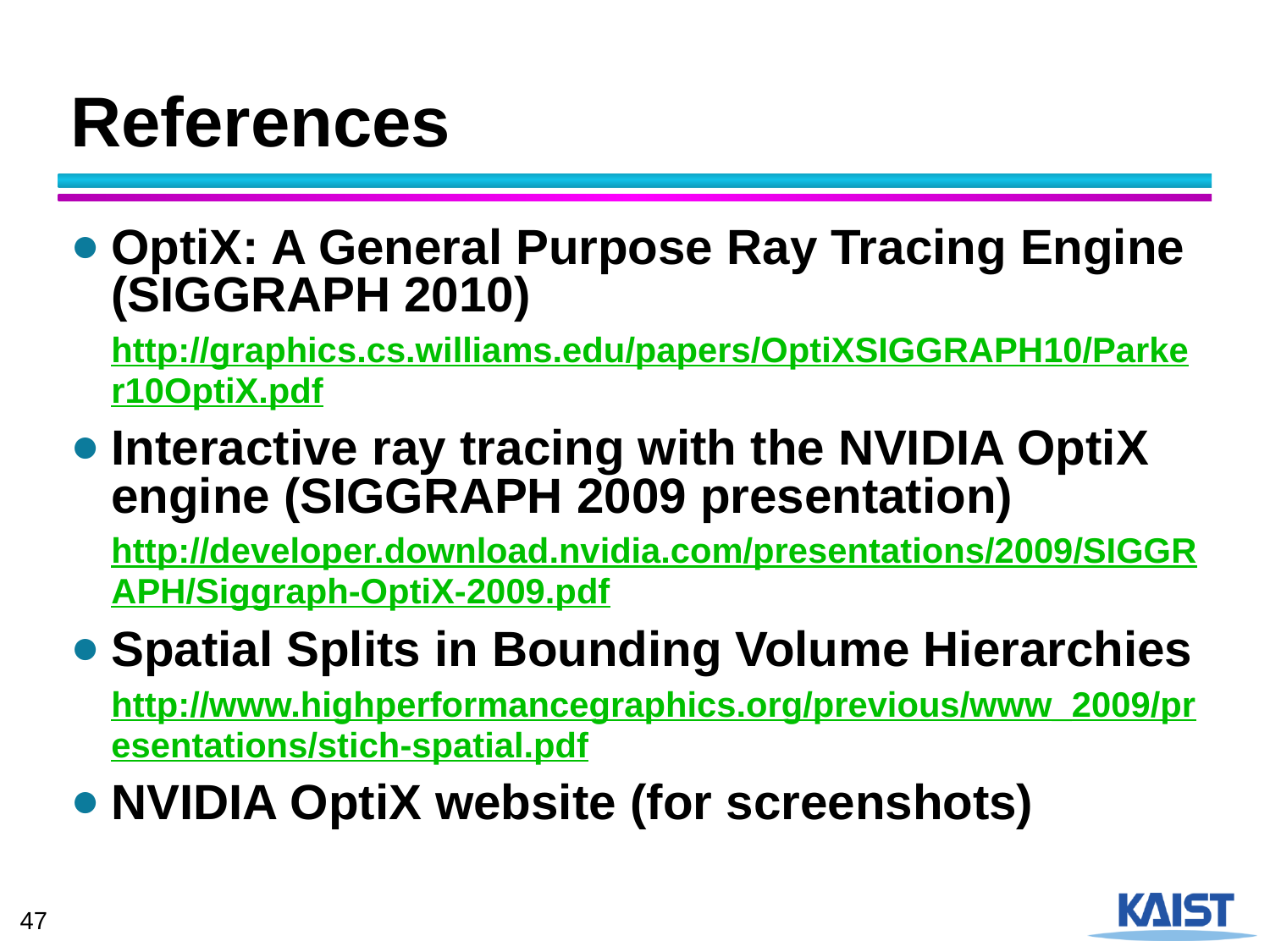

# References
OptiX: A General Purpose Ray Tracing Engine (SIGGRAPH 2010)
http://graphics.cs.williams.edu/papers/OptiXSIGGRAPH10/Parker10OptiX.pdf
Interactive ray tracing with the NVIDIA OptiX engine (SIGGRAPH 2009 presentation)
http://developer.download.nvidia.com/presentations/2009/SIGGRAPH/Siggraph-OptiX-2009.pdf
Spatial Splits in Bounding Volume Hierarchies
http://www.highperformancegraphics.org/previous/www_2009/presentations/stich-spatial.pdf
NVIDIA OptiX website (for screenshots)